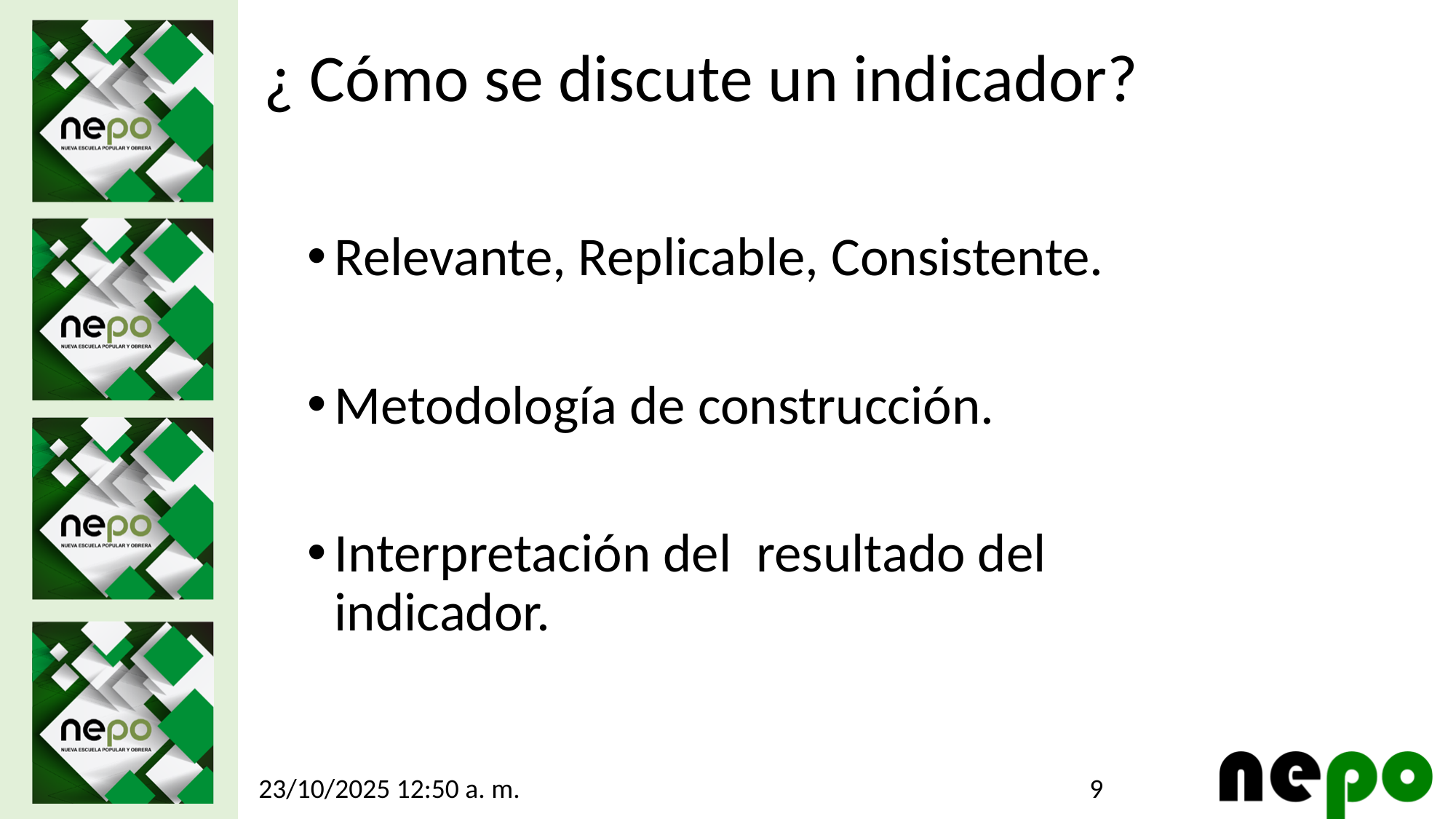

# ¿ Cómo se discute un indicador?
Relevante, Replicable, Consistente.

Metodología de construcción.

Interpretación del  resultado del indicador.
9
23/10/2025 12:50 a. m.